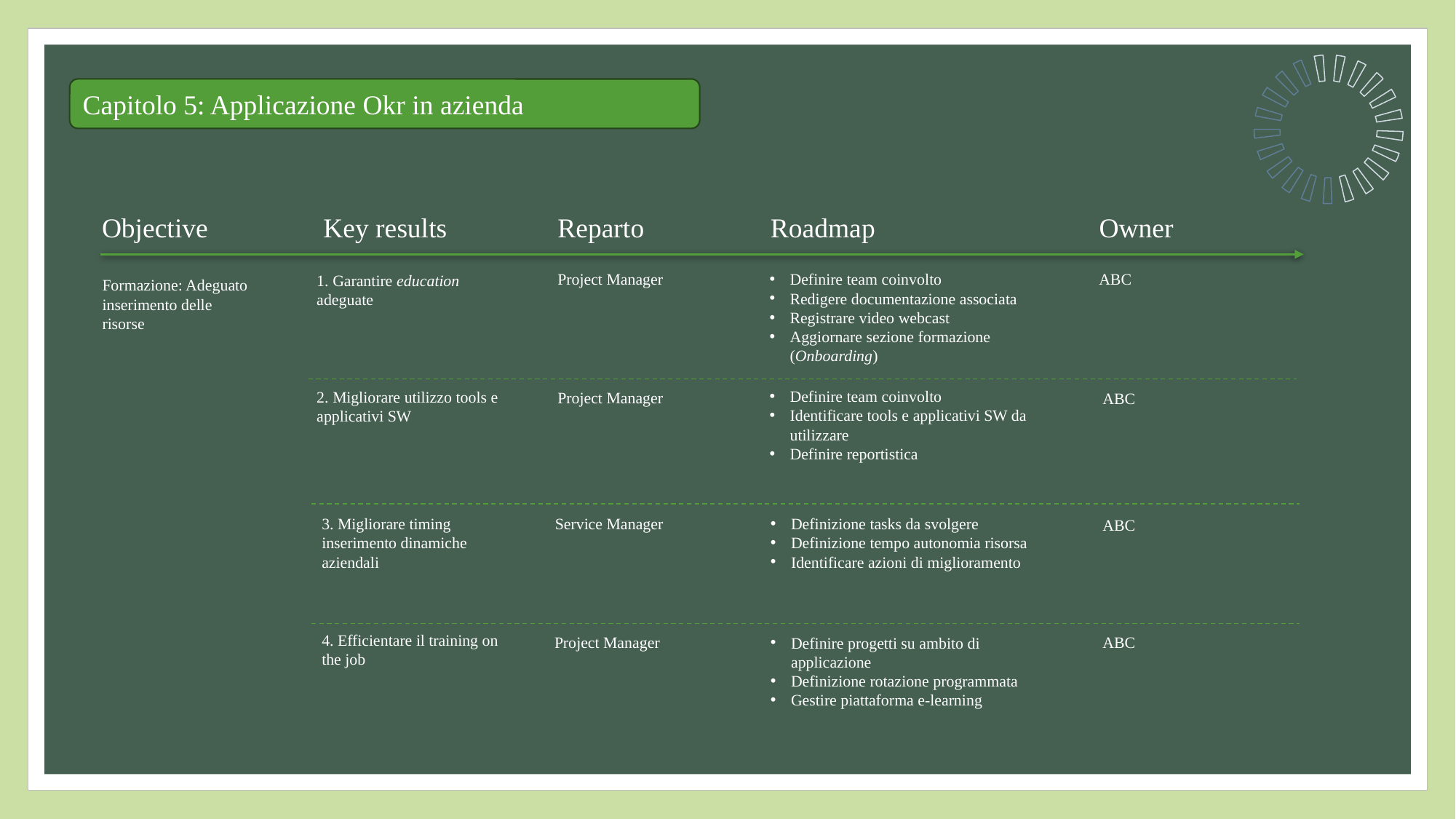

Capitolo 5: Applicazione Okr in azienda
Objective
Reparto
Roadmap
Key results
Owner
Project Manager
ABC
Definire team coinvolto
Redigere documentazione associata
Registrare video webcast
Aggiornare sezione formazione (Onboarding)

1. Garantire education adeguate
Formazione: Adeguato inserimento delle risorse
Definire team coinvolto
Identificare tools e applicativi SW da utilizzare
Definire reportistica
2. Migliorare utilizzo tools e applicativi SW
Project Manager
ABC
Service Manager
3. Migliorare timing inserimento dinamiche aziendali
Definizione tasks da svolgere
Definizione tempo autonomia risorsa
Identificare azioni di miglioramento
ABC
4. Efficientare il training on the job
ABC
Project Manager
Definire progetti su ambito di applicazione
Definizione rotazione programmata
Gestire piattaforma e-learning